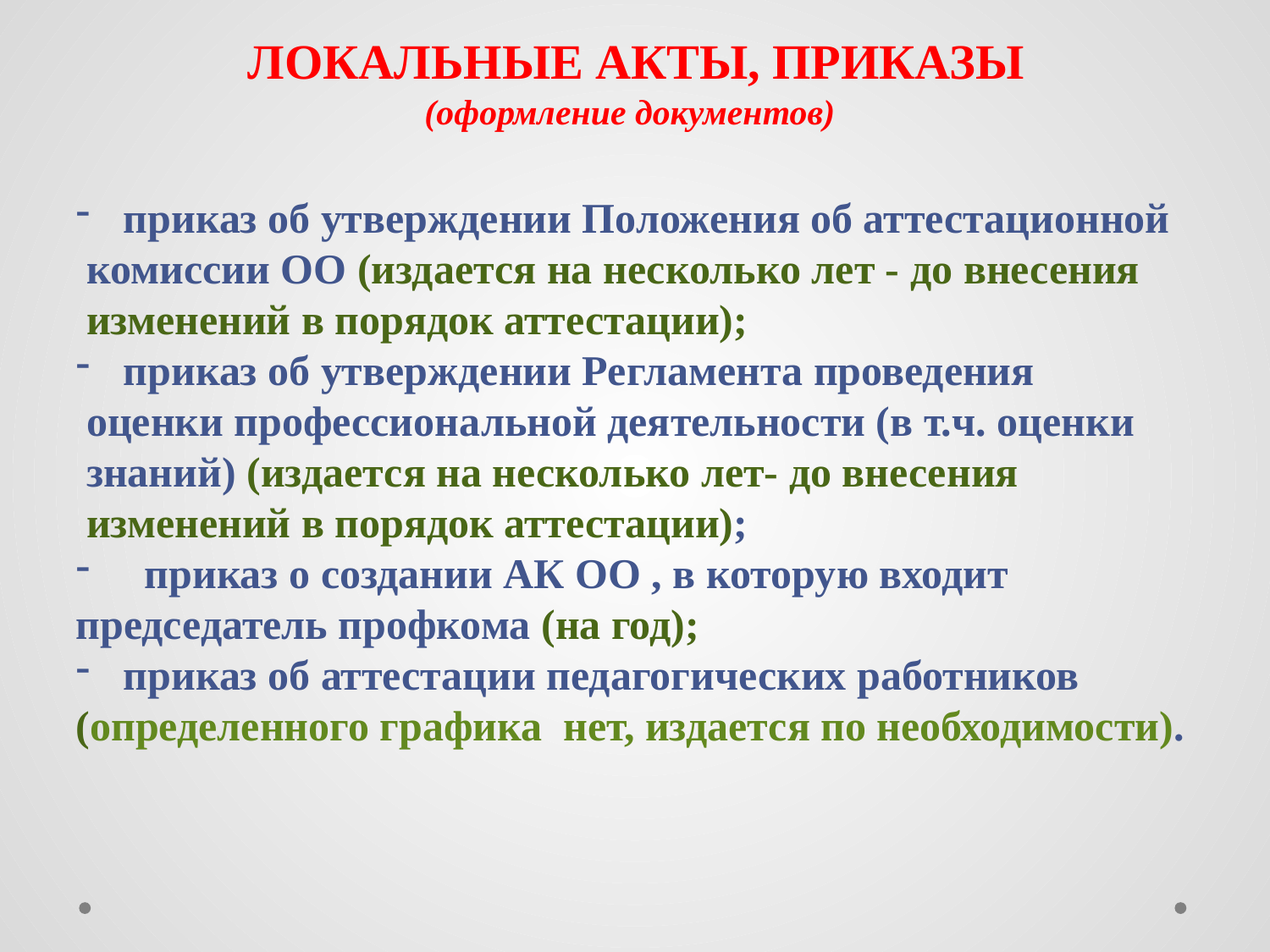

ЛОКАЛЬНЫЕ АКТЫ, ПРИКАЗЫ
(оформление документов)

приказ об утверждении Положения об аттестационной
 комиссии ОО (издается на несколько лет - до внесения
 изменений в порядок аттестации);
приказ об утверждении Регламента проведения
 оценки профессиональной деятельности (в т.ч. оценки
 знаний) (издается на несколько лет- до внесения
 изменений в порядок аттестации);
  приказ о создании АК ОО , в которую входит
председатель профкома (на год);
приказ об аттестации педагогических работников
(определенного графика  нет, издается по необходимости).